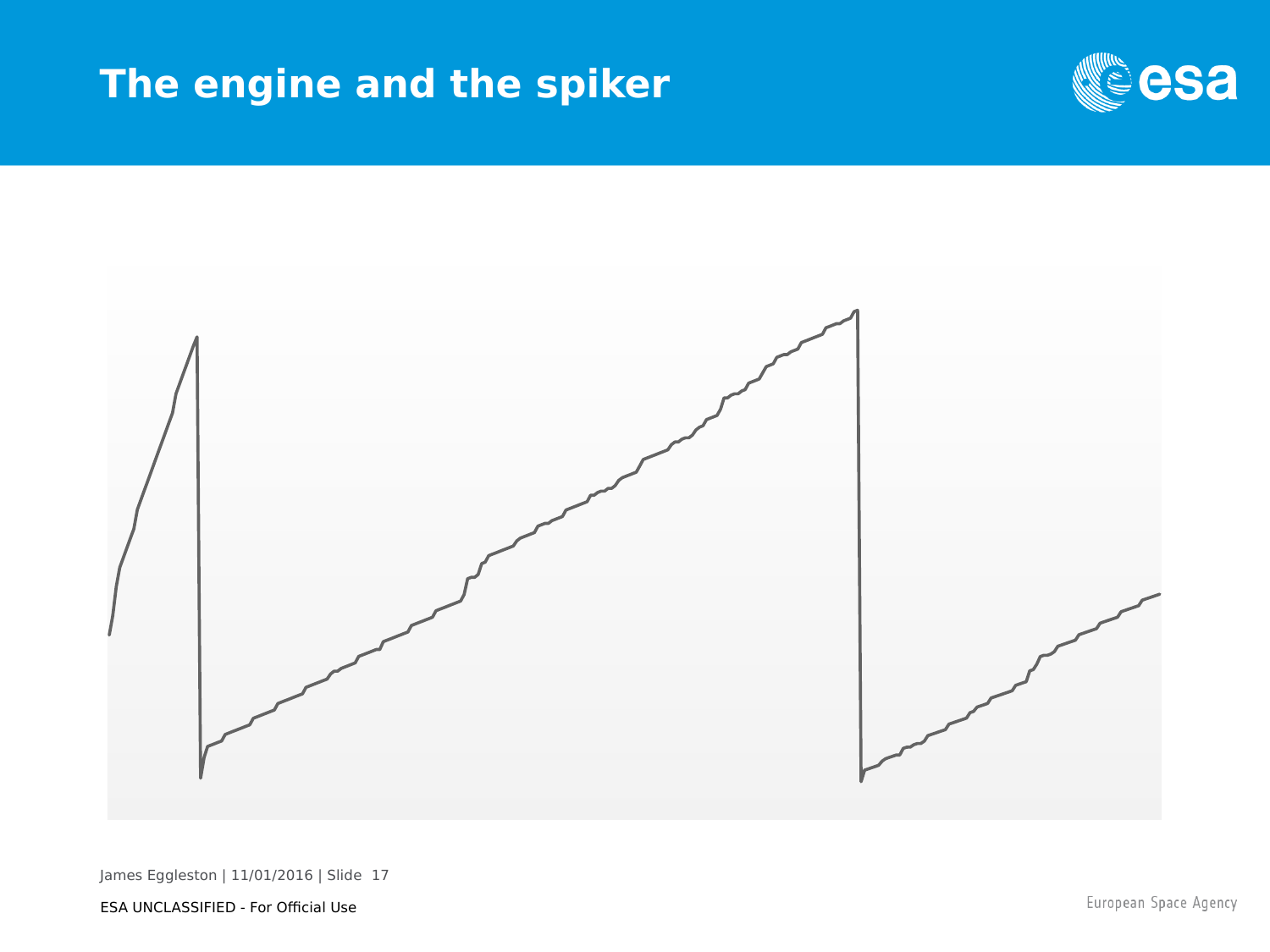

# The engine and the spiker

### Chart

| Category |  |
|---|---|
| 20150905015153 | 12824896.0 |
| 20150905015155 | 14167216.0 |
| 20150905015157 | 16180552.0 |
| 20150905015159 | 17522808.0 |
| 20150905015201 | 18193920.0 |
| 20150905015203 | 18865032.0 |
| 20150905015205 | 19536144.0 |
| 20150905015207 | 20207256.0 |
| 20150905015209 | 21549480.0 |
| 20150905015211 | 22220592.0 |
| 20150905015213 | 22891704.0 |
| 20150905015215 | 23562816.0 |
| 20150905015217 | 24233928.0 |
| 20150905015219 | 24905040.0 |
| 20150905015221 | 25576152.0 |
| 20150905015223 | 26247264.0 |
| 20150905015225 | 26918376.0 |
| 20150905015227 | 27589488.0 |
| 20150905015229 | 28260600.0 |
| 20150905015231 | 29602800.0 |
| 20150905015233 | 30273912.0 |
| 20150905015235 | 30945024.0 |
| 20150905015237 | 31616136.0 |
| 20150905015239 | 32287248.0 |
| 20150905015241 | 32958360.0 |
| 20150905015243 | 33554432.0 |
| 20150905015245 | 2878336.0 |
| 20150905015247 | 4316496.0 |
| 20150905015249 | 5083472.0 |
| 20150905015251 | 5179360.0 |
| 20150905015253 | 5275248.0 |
| 20150905015255 | 5371136.0 |
| 20150905015257 | 5467024.0 |
| 20150905015259 | 5918640.0 |
| 20150905015301 | 6014528.0 |
| 20150905015303 | 6110416.0 |
| 20150905015305 | 6206304.0 |
| 20150905015307 | 6302168.0 |
| 20150905015309 | 6398032.0 |
| 20150905015311 | 6493896.0 |
| 20150905015313 | 6589760.0 |
| 20150905015315 | 7041408.0 |
| 20150905015317 | 7137272.0 |
| 20150905015319 | 7233136.0 |
| 20150905015321 | 7329000.0 |
| 20150905015323 | 7424864.0 |
| 20150905015325 | 7520728.0 |
| 20150905015327 | 7616592.0 |
| 20150905015329 | 8069224.0 |
| 20150905015331 | 8165088.0 |
| 20150905015333 | 8260952.0 |
| 20150905015335 | 8356816.0 |
| 20150905015337 | 8452680.0 |
| 20150905015339 | 8548544.0 |
| 20150905015341 | 8644408.0 |
| 20150905015343 | 8740272.0 |
| 20150905015345 | 9191864.0 |
| 20150905015347 | 9287728.0 |
| 20150905015349 | 9383592.0 |
| 20150905015351 | 9479456.0 |
| 20150905015353 | 9575320.0 |
| 20150905015355 | 9671184.0 |
| 20150905015357 | 9767048.0 |
| 20150905015359 | 10122832.0 |
| 20150905015401 | 10314560.0 |
| 20150905015403 | 10314560.0 |
| 20150905015405 | 10506288.0 |
| 20150905015407 | 10602152.0 |
| 20150905015409 | 10698016.0 |
| 20150905015411 | 10793880.0 |
| 20150905015413 | 10889744.0 |
| 20150905015415 | 11341336.0 |
| 20150905015417 | 11437200.0 |
| 20150905015419 | 11533064.0 |
| 20150905015421 | 11628928.0 |
| 20150905015423 | 11724792.0 |
| 20150905015425 | 11820656.0 |
| 20150905015427 | 11820656.0 |
| 20150905015429 | 12368112.0 |
| 20150905015431 | 12463976.0 |
| 20150905015433 | 12559840.0 |
| 20150905015435 | 12655704.0 |
| 20150905015437 | 12751568.0 |
| 20150905015439 | 12847432.0 |
| 20150905015441 | 12943296.0 |
| 20150905015443 | 13039160.0 |
| 20150905015445 | 13490752.0 |
| 20150905015447 | 13586616.0 |
| 20150905015449 | 13682480.0 |
| 20150905015451 | 13778344.0 |
| 20150905015453 | 13874208.0 |
| 20150905015455 | 13970072.0 |
| 20150905015457 | 14065936.0 |
| 20150905015459 | 14517600.0 |
| 20150905015501 | 14613464.0 |
| 20150905015503 | 14709328.0 |
| 20150905015505 | 14805192.0 |
| 20150905015507 | 14901056.0 |
| 20150905015509 | 14996920.0 |
| 20150905015511 | 15092784.0 |
| 20150905015513 | 15188648.0 |
| 20150905015515 | 15640240.0 |
| 20150905015517 | 16743104.0 |
| 20150905015519 | 16838968.0 |
| 20150905015521 | 16838968.0 |
| 20150905015523 | 17030696.0 |
| 20150905015525 | 17797752.0 |
| 20150905015527 | 17893616.0 |
| 20150905015529 | 18345288.0 |
| 20150905015531 | 18441152.0 |
| 20150905015533 | 18537016.0 |
| 20150905015535 | 18632880.0 |
| 20150905015537 | 18728744.0 |
| 20150905015539 | 18824608.0 |
| 20150905015541 | 18920472.0 |
| 20150905015543 | 19016336.0 |
| 20150905015545 | 19372064.0 |
| 20150905015547 | 19563792.0 |
| 20150905015549 | 19659656.0 |
| 20150905015551 | 19755520.0 |
| 20150905015553 | 19851384.0 |
| 20150905015555 | 19947248.0 |
| 20150905015557 | 20398840.0 |
| 20150905015559 | 20494704.0 |
| 20150905015601 | 20590568.0 |
| 20150905015603 | 20590568.0 |
| 20150905015605 | 20782296.0 |
| 20150905015607 | 20878160.0 |
| 20150905015609 | 20974024.0 |
| 20150905015611 | 21069888.0 |
| 20150905015613 | 21521480.0 |
| 20150905015615 | 21617344.0 |
| 20150905015617 | 21713208.0 |
| 20150905015619 | 21809072.0 |
| 20150905015621 | 21904936.0 |
| 20150905015623 | 22000800.0 |
| 20150905015625 | 22096664.0 |
| 20150905015627 | 22548256.0 |
| 20150905015629 | 22548256.0 |
| 20150905015631 | 22739984.0 |
| 20150905015633 | 22835848.0 |
| 20150905015635 | 22835848.0 |
| 20150905015637 | 23027576.0 |
| 20150905015639 | 23027576.0 |
| 20150905015641 | 23219304.0 |
| 20150905015643 | 23575032.0 |
| 20150905015645 | 23766760.0 |
| 20150905015647 | 23862624.0 |
| 20150905015649 | 23958488.0 |
| 20150905015651 | 24054352.0 |
| 20150905015653 | 24150216.0 |
| 20150905015655 | 24581680.0 |
| 20150905015657 | 25033272.0 |
| 20150905015659 | 25129136.0 |
| 20150905015701 | 25225000.0 |
| 20150905015703 | 25320864.0 |
| 20150905015705 | 25416728.0 |
| 20150905015707 | 25512592.0 |
| 20150905015709 | 25608456.0 |
| 20150905015711 | 25704320.0 |
| 20150905015713 | 26060048.0 |
| 20150905015715 | 26251776.0 |
| 20150905015717 | 26251776.0 |
| 20150905015719 | 26443504.0 |
| 20150905015721 | 26539368.0 |
| 20150905015723 | 26539368.0 |
| 20150905015725 | 26731096.0 |
| 20150905015727 | 27086912.0 |
| 20150905015729 | 27278640.0 |
| 20150905015731 | 27374504.0 |
| 20150905015733 | 27806072.0 |
| 20150905015735 | 27901936.0 |
| 20150905015737 | 27997800.0 |
| 20150905015739 | 28093664.0 |
| 20150905015741 | 28525144.0 |
| 20150905015743 | 29312312.0 |
| 20150905015745 | 29312312.0 |
| 20150905015747 | 29504040.0 |
| 20150905015749 | 29599904.0 |
| 20150905015751 | 29599904.0 |
| 20150905015753 | 29791632.0 |
| 20150905015755 | 29887496.0 |
| 20150905015757 | 30339088.0 |
| 20150905015759 | 30434952.0 |
| 20150905015801 | 30530816.0 |
| 20150905015803 | 30626680.0 |
| 20150905015805 | 31058224.0 |
| 20150905015807 | 31489688.0 |
| 20150905015809 | 31585552.0 |
| 20150905015811 | 31681416.0 |
| 20150905015813 | 32133008.0 |
| 20150905015815 | 32228872.0 |
| 20150905015817 | 32324736.0 |
| 20150905015819 | 32324736.0 |
| 20150905015821 | 32516464.0 |
| 20150905015823 | 32612328.0 |
| 20150905015825 | 32708192.0 |
| 20150905015827 | 33159784.0 |
| 20150905015829 | 33255648.0 |
| 20150905015831 | 33351512.0 |
| 20150905015833 | 33447376.0 |
| 20150905015835 | 33543240.0 |
| 20150905015837 | 33639104.0 |
| 20150905015839 | 33734968.0 |
| 20150905015841 | 34186560.0 |
| 20150905015843 | 34282424.0 |
| 20150905015845 | 34378288.0 |
| 20150905015847 | 34474152.0 |
| 20150905015849 | 34474152.0 |
| 20150905015851 | 34665880.0 |
| 20150905015853 | 34761744.0 |
| 20150905015855 | 34857608.0 |
| 20150905015857 | 35309232.0 |
| 20150905015859 | 35405096.0 |
| 20150905015901 | 2635352.0 |
| 20150905015903 | 3438024.0 |
| 20150905015905 | 3521936.0 |
| 20150905015907 | 3605848.0 |
| 20150905015909 | 3689760.0 |
| 20150905015911 | 3773672.0 |
| 20150905015913 | 4069440.0 |
| 20150905015915 | 4237232.0 |
| 20150905015917 | 4321144.0 |
| 20150905015919 | 4405056.0 |
| 20150905015921 | 4488968.0 |
| 20150905015923 | 4489000.0 |
| 20150905015925 | 4952528.0 |
| 20150905015927 | 5036440.0 |
| 20150905015929 | 5036472.0 |
| 20150905015931 | 5204264.0 |
| 20150905015933 | 5288176.0 |
| 20150905015935 | 5288208.0 |
| 20150905015937 | 5456000.0 |
| 20150905015939 | 5835648.0 |
| 20150905015941 | 5919560.0 |
| 20150905015943 | 6003472.0 |
| 20150905015945 | 6087384.0 |
| 20150905015947 | 6171296.0 |
| 20150905015949 | 6255208.0 |
| 20150905015951 | 6634856.0 |
| 20150905015953 | 6718768.0 |
| 20150905015955 | 6802680.0 |
| 20150905015957 | 6886592.0 |
| 20150905015959 | 6970504.0 |
| 20150905020001 | 7054416.0 |
| 20150905020003 | 7434152.0 |
| 20150905020005 | 7518064.0 |
| 20150905020007 | 7820128.0 |
| 20150905020009 | 7904040.0 |
| 20150905020011 | 7987952.0 |
| 20150905020013 | 8071864.0 |
| 20150905020015 | 8451544.0 |
| 20150905020017 | 8535456.0 |
| 20150905020019 | 8619368.0 |
| 20150905020021 | 8703280.0 |
| 20150905020023 | 8787192.0 |
| 20150905020025 | 8871104.0 |
| 20150905020027 | 8955016.0 |
| 20150905020029 | 9334688.0 |
| 20150905020031 | 9418600.0 |
| 20150905020033 | 9502512.0 |
| 20150905020035 | 9586424.0 |
| 20150905020037 | 10341328.0 |
| 20150905020039 | 10425240.0 |
| 20150905020041 | 10804888.0 |
| 20150905020043 | 11336328.0 |
| 20150905020045 | 11420240.0 |
| 20150905020047 | 11420272.0 |
| 20150905020049 | 11504184.0 |
| 20150905020051 | 11671976.0 |
| 20150905020053 | 12051624.0 |
| 20150905020055 | 12135536.0 |
| 20150905020057 | 12219448.0 |
| 20150905020059 | 12303360.0 |
| 20150905020101 | 12387272.0 |
| 20150905020103 | 12471184.0 |
| 20150905020105 | 12850832.0 |
| 20150905020107 | 12934744.0 |
| 20150905020109 | 13018656.0 |
| 20150905020111 | 13102568.0 |
| 20150905020113 | 13186480.0 |
| 20150905020115 | 13270392.0 |
| 20150905020117 | 13650040.0 |
| 20150905020119 | 13733952.0 |
| 20150905020121 | 13817864.0 |
| 20150905020123 | 13901776.0 |
| 20150905020125 | 13985688.0 |
| 20150905020127 | 14069600.0 |
| 20150905020129 | 14449248.0 |
| 20150905020131 | 14533160.0 |
| 20150905020133 | 14617072.0 |
| 20150905020135 | 14700984.0 |
| 20150905020137 | 14784896.0 |
| 20150905020139 | 14868808.0 |
| 20150905020141 | 15248456.0 |
| 20150905020143 | 15332368.0 |
| 20150905020145 | 15416280.0 |
| 20150905020147 | 15500192.0 |
| 20150905020149 | 15584104.0 |
| 20150905020151 | 15668016.0 |